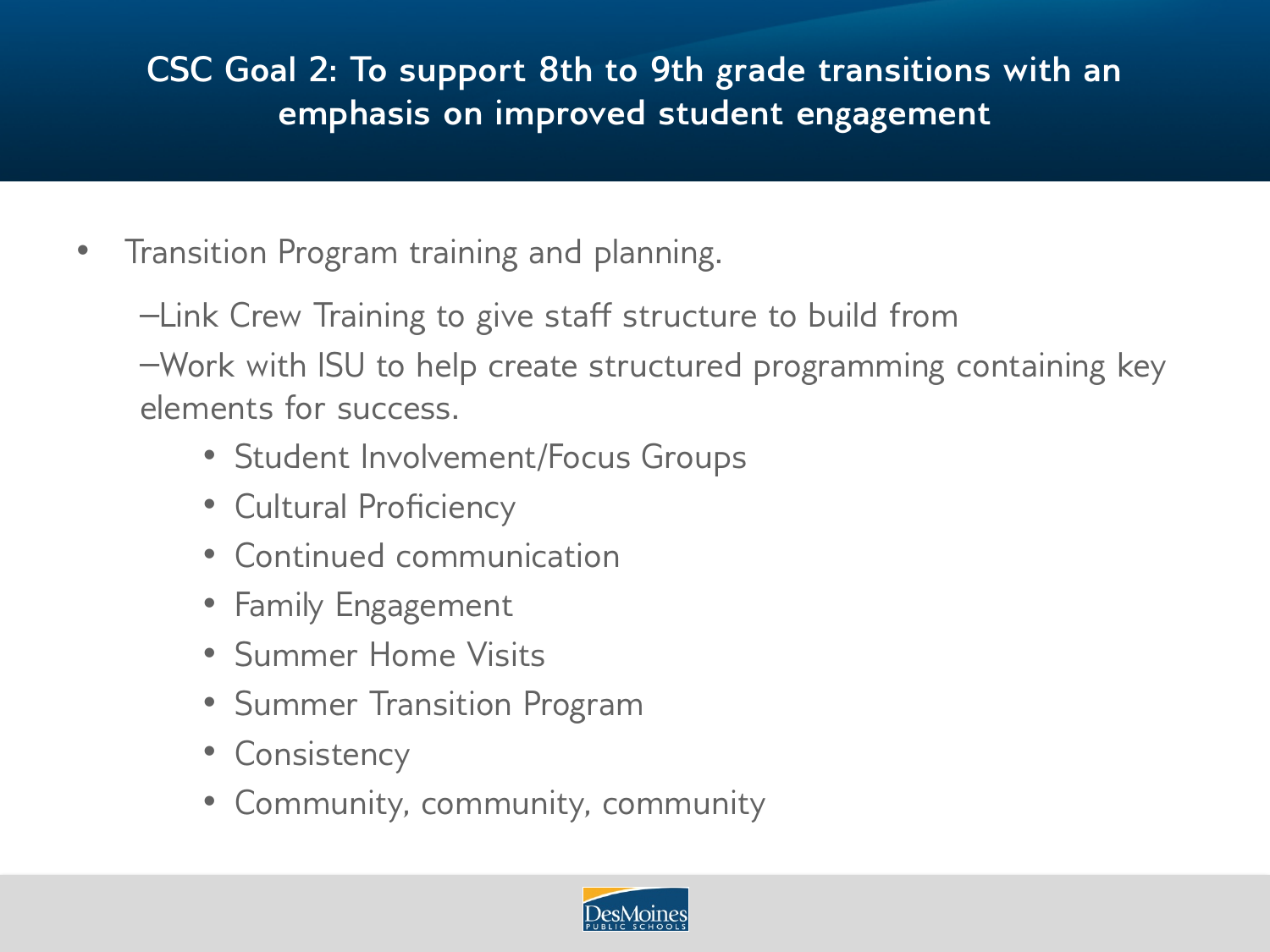

# CSC Goal 2: To support 8th to 9th grade transitions with an emphasis on improved student engagement
Transition Program training and planning.
Link Crew Training to give staff structure to build from
Work with ISU to help create structured programming containing key elements for success.
Student Involvement/Focus Groups
Cultural Proficiency
Continued communication
Family Engagement
Summer Home Visits
Summer Transition Program
Consistency
Community, community, community